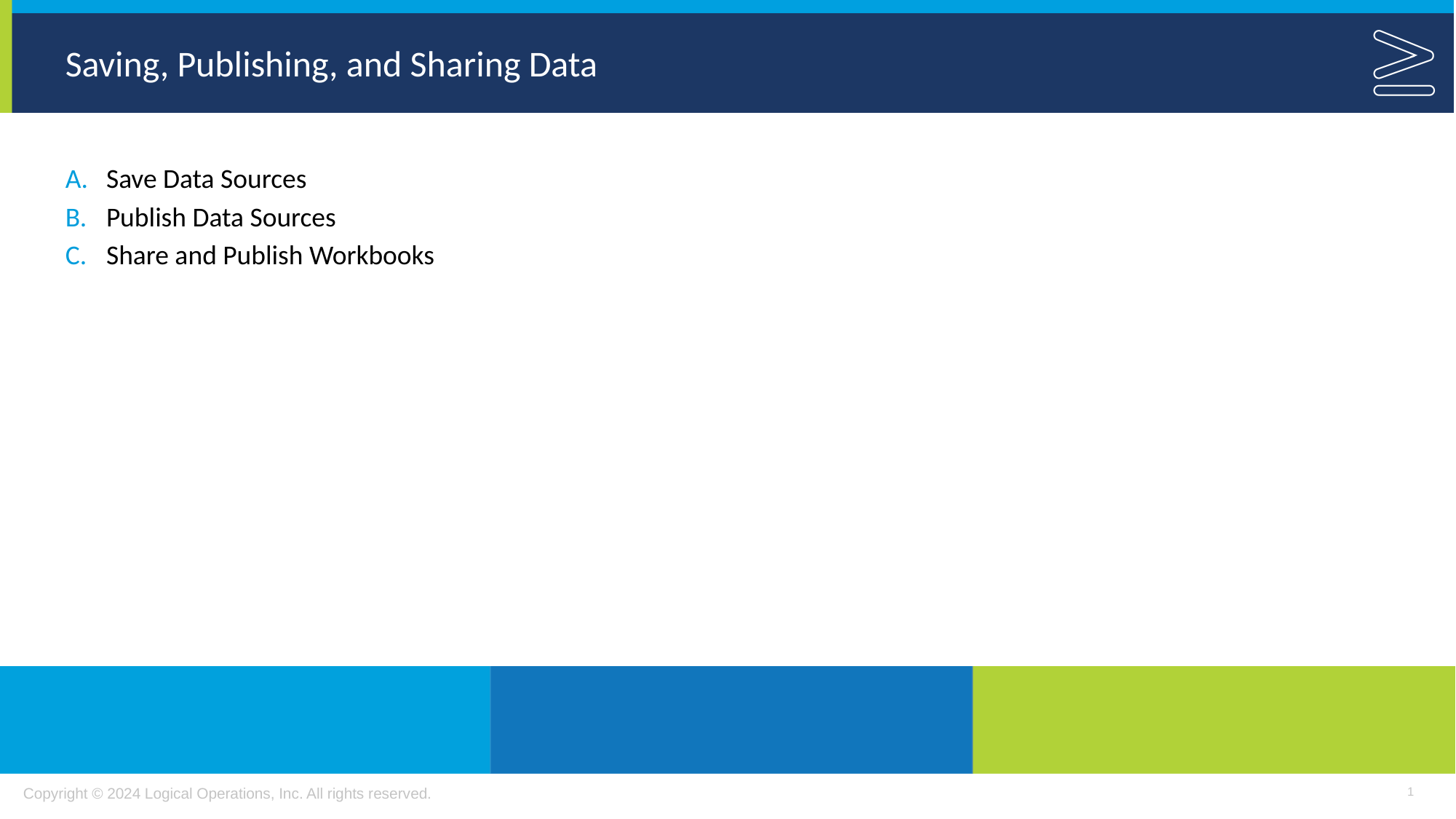

# Saving, Publishing, and Sharing Data
Save Data Sources
Publish Data Sources
Share and Publish Workbooks
1